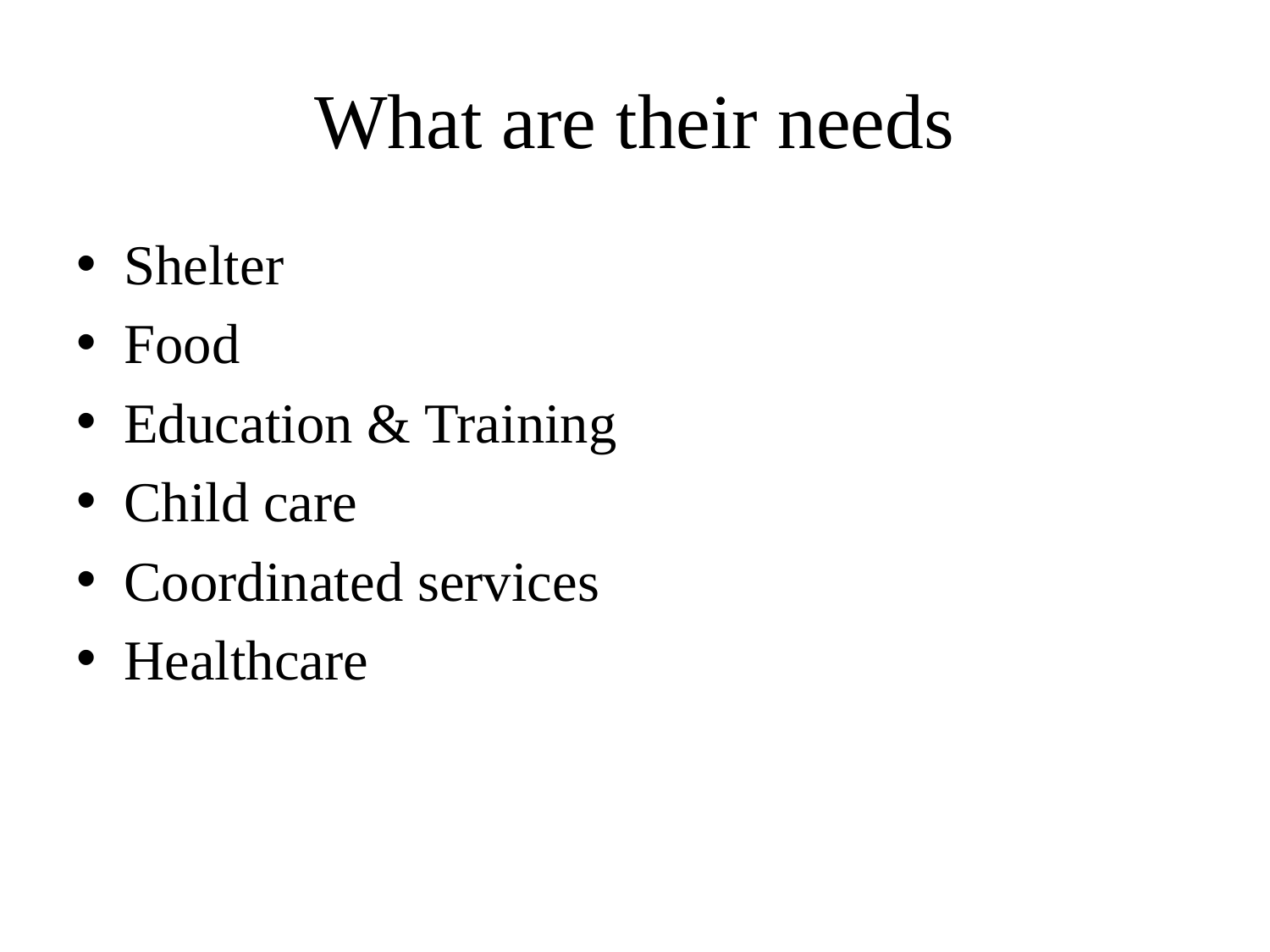

# What are their needs
Shelter
Food
Education & Training
Child care
Coordinated services
Healthcare